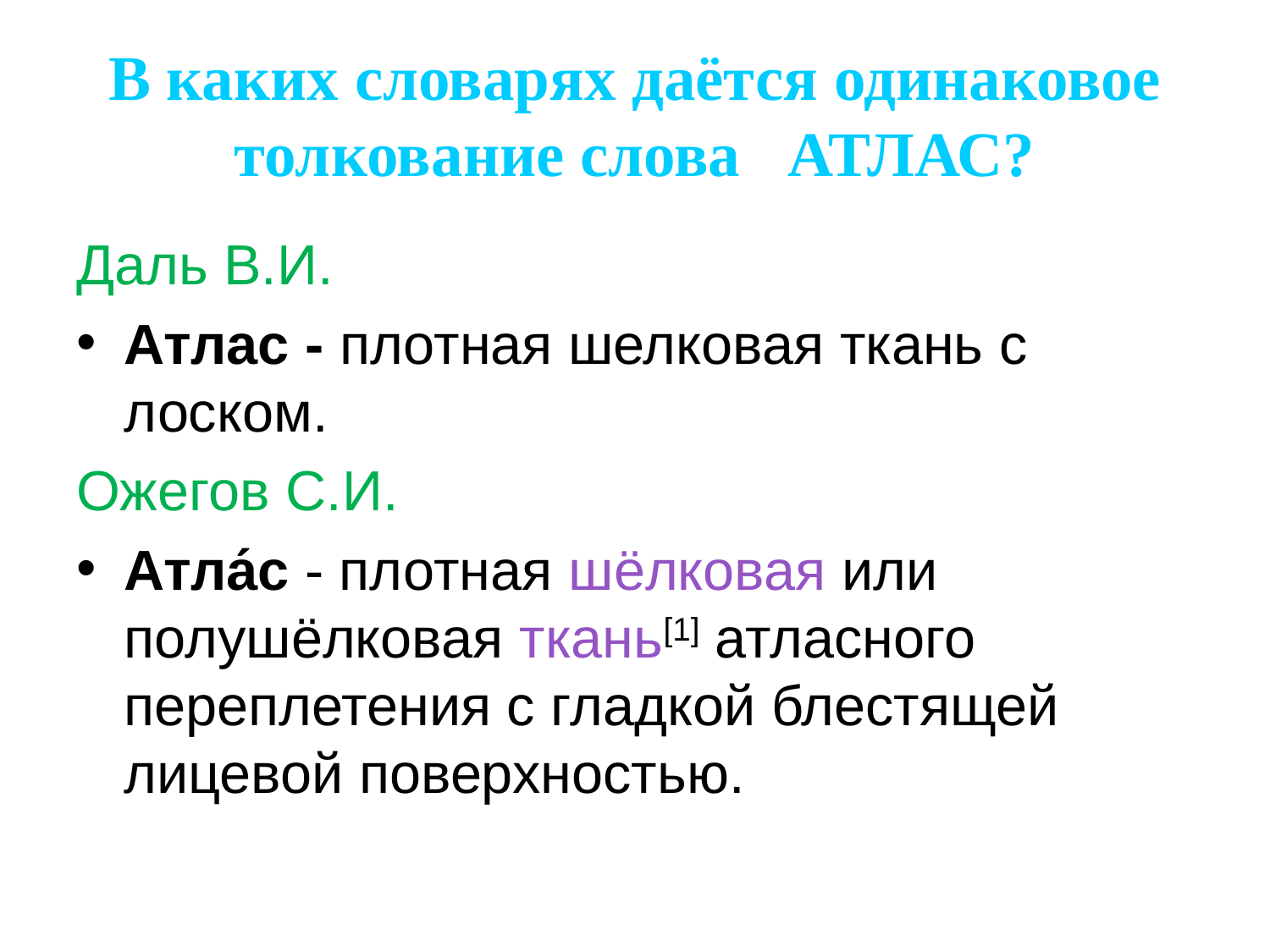

# В каких словарях даётся одинаковое толкование слова   АТЛАС?
Даль В.И.
Атлас - плотная шелковая ткань с лоском.
Ожегов С.И.
Атла́с - плотная шёлковая или полушёлковая ткань[1] атласного переплетения с гладкой блестящей лицевой поверхностью.